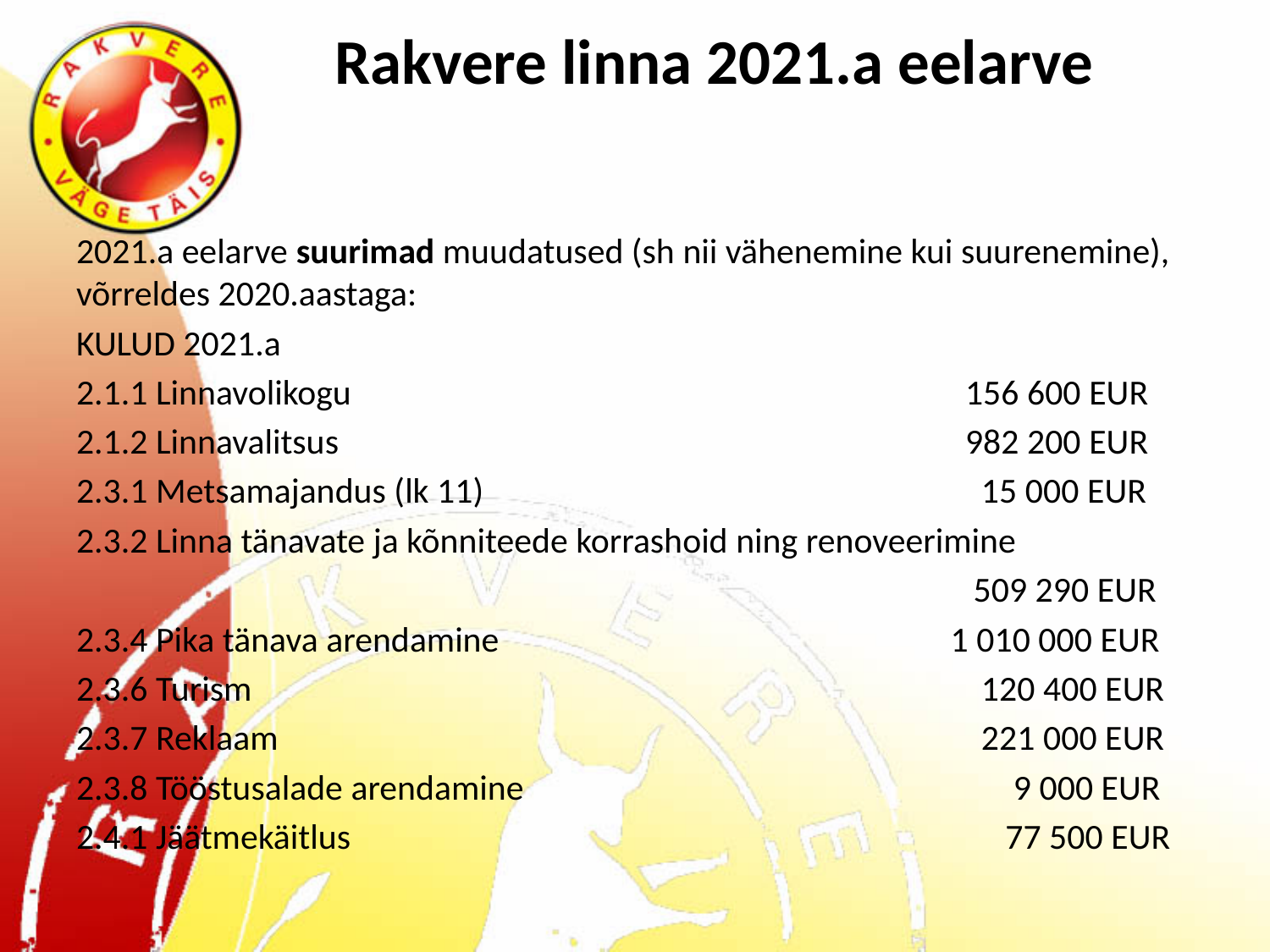

# Rakvere linna 2021.a eelarve
2021.a eelarve suurimad muudatused (sh nii vähenemine kui suurenemine), võrreldes 2020.aastaga:
KULUD 2021.a
2.1.1 Linnavolikogu					156 600 EUR
2.1.2 Linnavalitsus					982 200 EUR
2.3.1 Metsamajandus (lk 11)  				  15 000 EUR
2.3.2 Linna tänavate ja kõnniteede korrashoid ning renoveerimine
							 509 290 EUR
2.3.4 Pika tänava arendamine			              1 010 000 EUR
2.3.6 Turism                                                                            	  120 400 EUR
2.3.7 Reklaam                                                                       	  221 000 EUR
2.3.8 Tööstusalade arendamine                         		      9 000 EUR
2.4.1 Jäätmekäitlus                                                           		     77 500 EUR